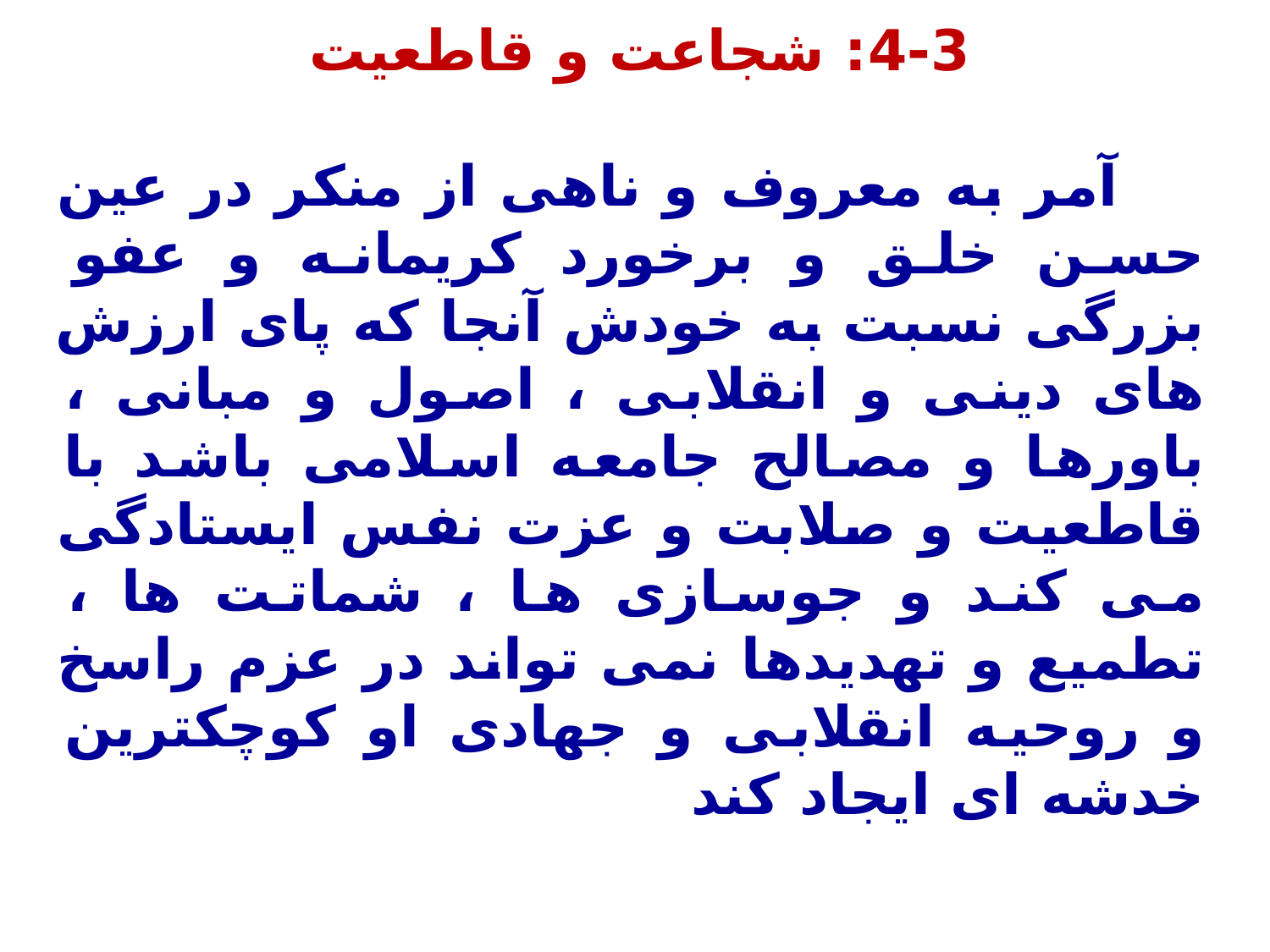

4-3: شجاعت و قاطعیت

آمر به معروف و ناهی از منکر در عین حسن خلق و برخورد کریمانه و عفو بزرگی نسبت به خودش آنجا که پای ارزش های دینی و انقلابی ، اصول و مبانی ، باورها و مصالح جامعه اسلامی باشد با قاطعیت و صلابت و عزت نفس ایستادگی می کند و جوسازی ها ، شماتت ها ، تطمیع و تهدیدها نمی تواند در عزم راسخ و روحیه انقلابی و جهادی او کوچکترین خدشه ای ایجاد کند